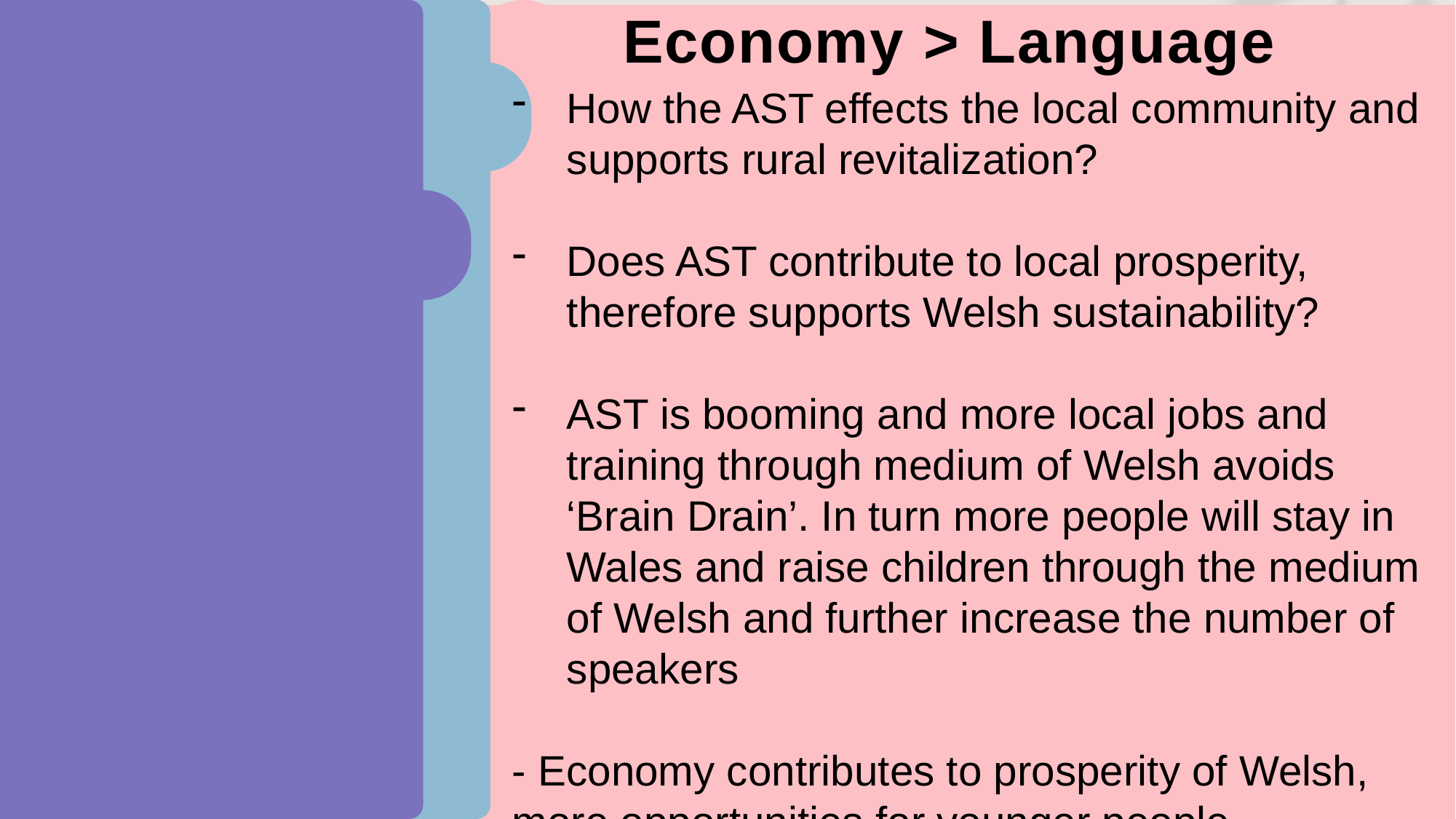

Economy > Language
How the AST effects the local community and supports rural revitalization?

Does AST contribute to local prosperity, therefore supports Welsh sustainability?

AST is booming and more local jobs and training through medium of Welsh avoids ‘Brain Drain’. In turn more people will stay in Wales and raise children through the medium of Welsh and further increase the number of speakers

- Economy contributes to prosperity of Welsh, more opportunities for younger people